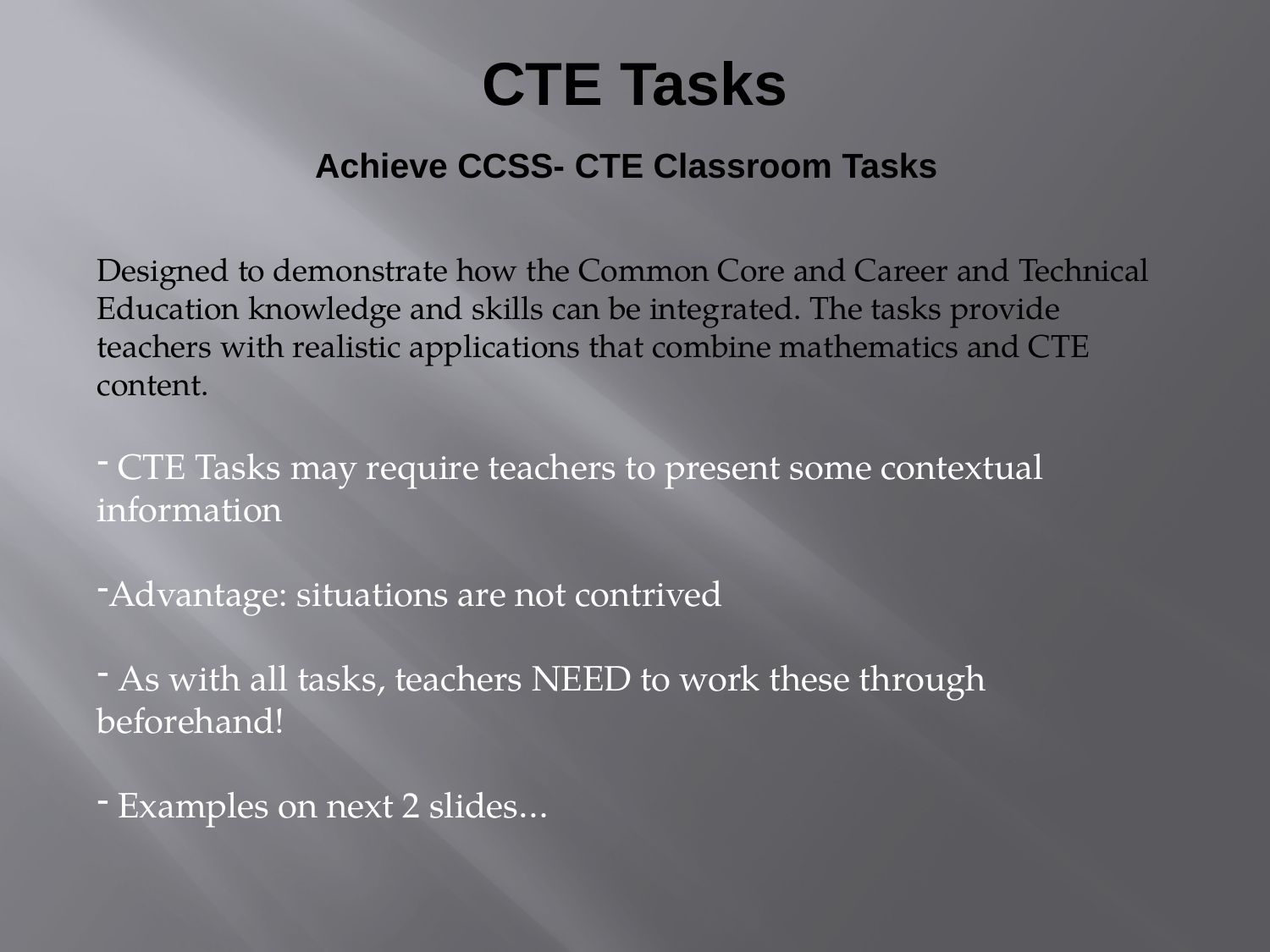

# CTE Tasks Achieve CCSS- CTE Classroom Tasks
Designed to demonstrate how the Common Core and Career and Technical Education knowledge and skills can be integrated. The tasks provide teachers with realistic applications that combine mathematics and CTE content.

 CTE Tasks may require teachers to present some contextual information

Advantage: situations are not contrived

 As with all tasks, teachers NEED to work these through beforehand!

 Examples on next 2 slides…